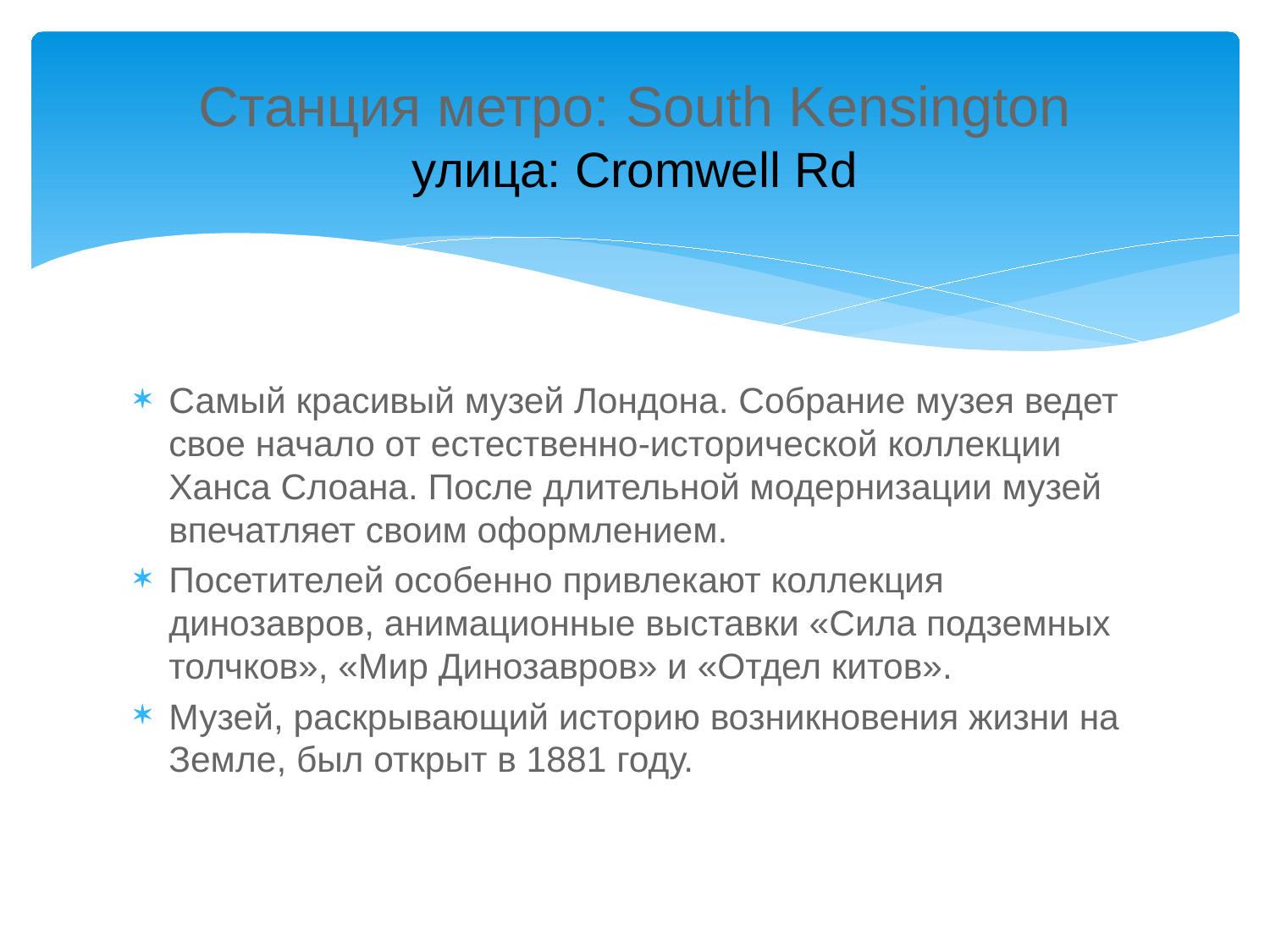

# Станция метро: South Kensington улица: Cromwell Rd
Самый красивый музей Лондона. Собрание музея ведет свое начало от естественно-исторической коллекции Ханса Слоана. После длительной модернизации музей впечатляет своим оформлением.
Посетителей особенно привлекают коллекция динозавров, анимационные выставки «Сила подземных толчков», «Мир Динозавров» и «Отдел китов».
Музей, раскрывающий историю возникновения жизни на Земле, был открыт в 1881 году.